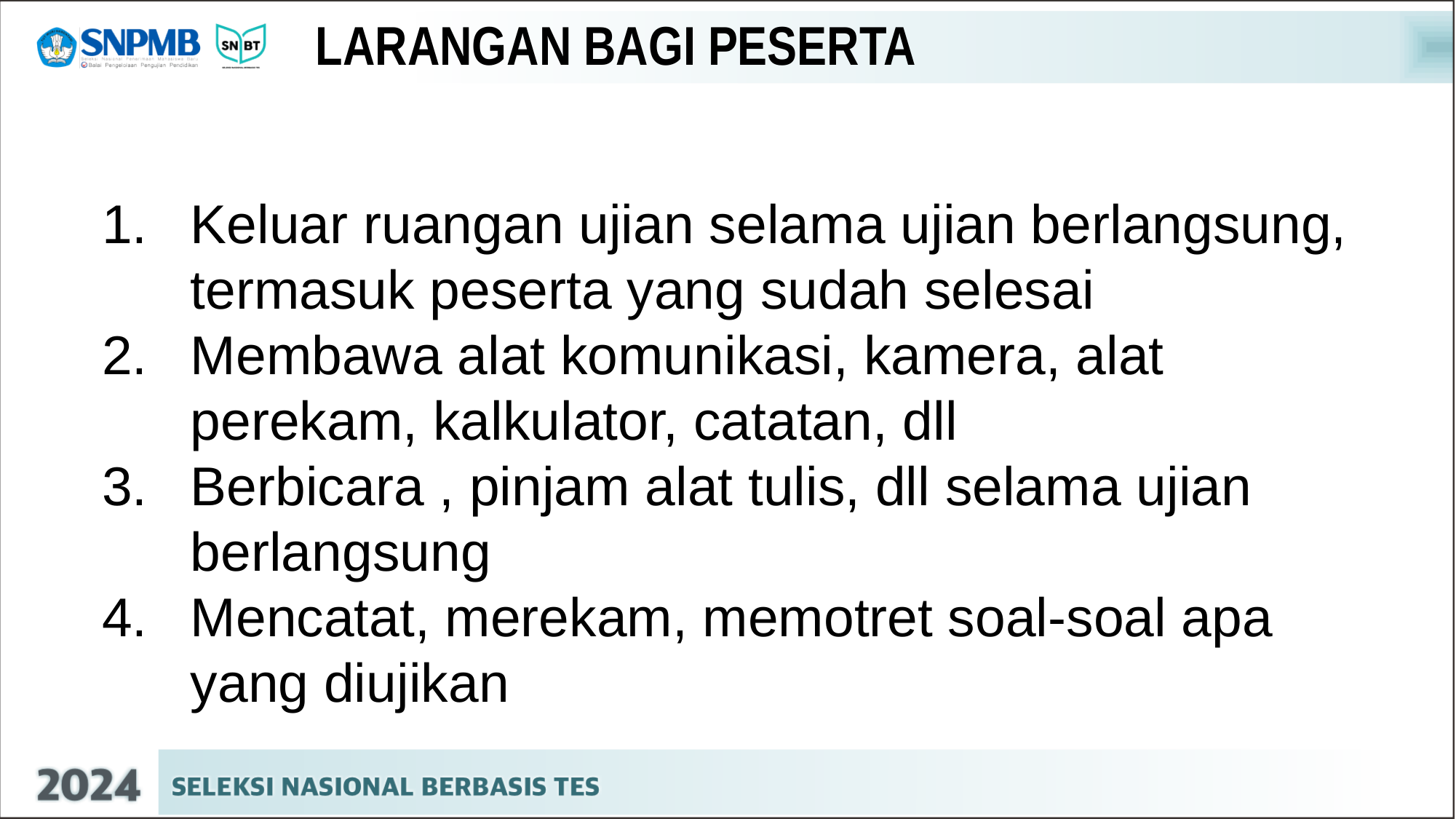

# LARANGAN BAGI PESERTA
Keluar ruangan ujian selama ujian berlangsung, termasuk peserta yang sudah selesai
Membawa alat komunikasi, kamera, alat perekam, kalkulator, catatan, dll
Berbicara , pinjam alat tulis, dll selama ujian berlangsung
Mencatat, merekam, memotret soal-soal apa yang diujikan